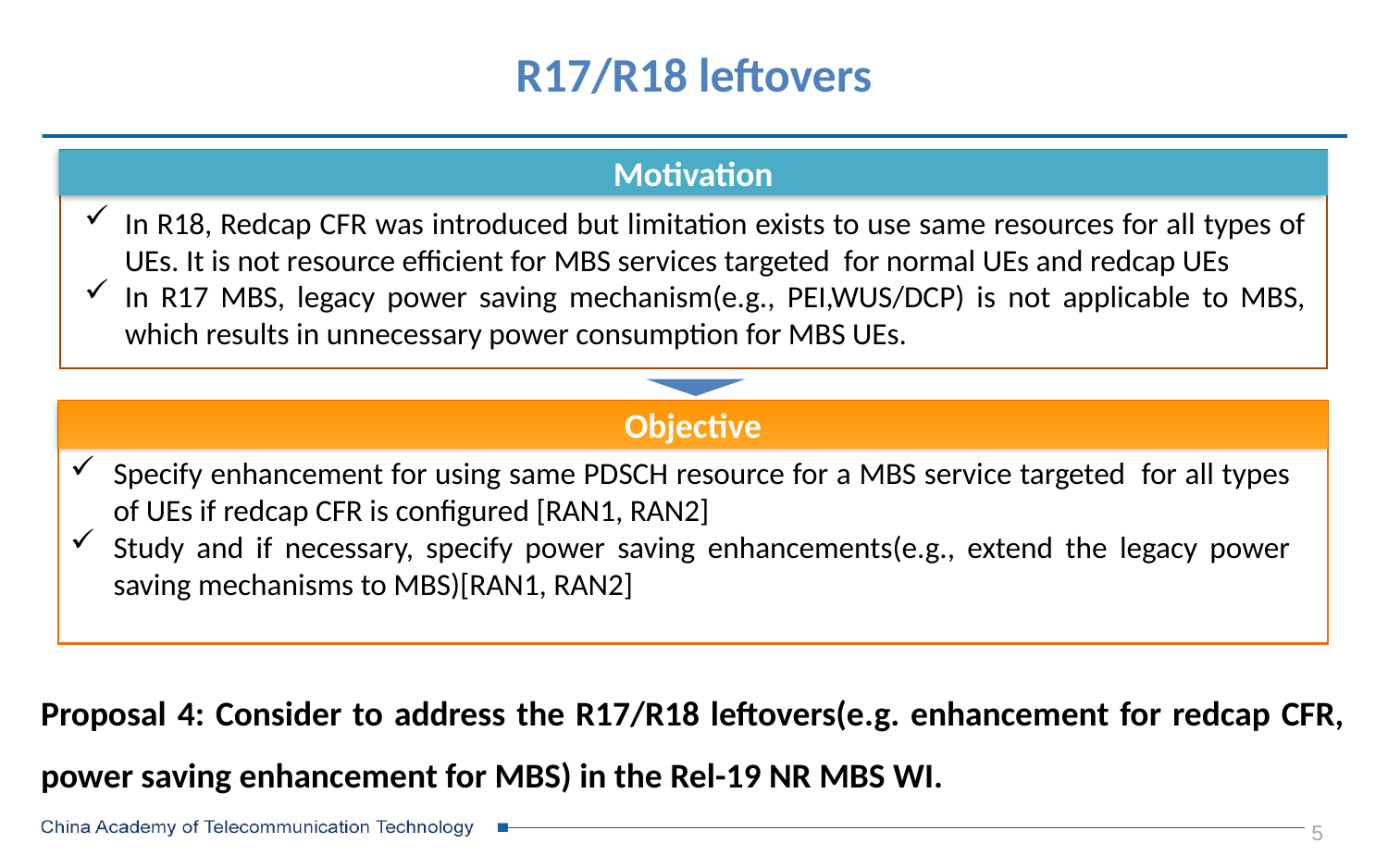

# R17/R18 leftovers
Motivation

In R18, Redcap CFR was introduced but limitation exists to use same resources for all types of UEs. It is not resource efficient for MBS services targeted  for normal UEs and redcap UEs
In R17 MBS, legacy power saving mechanism(e.g., PEI,WUS/DCP) is not applicable to MBS, which results in unnecessary power consumption for MBS UEs.

Objective

Specify enhancement for using same PDSCH resource for a MBS service targeted  for all types of UEs if redcap CFR is configured [RAN1, RAN2]
Study and if necessary, specify power saving enhancements(e.g., extend the legacy power saving mechanisms to MBS)[RAN1, RAN2]
Proposal 4: Consider to address the R17/R18 leftovers(e.g. enhancement for redcap CFR, power saving enhancement for MBS) in the Rel-19 NR MBS WI.
5